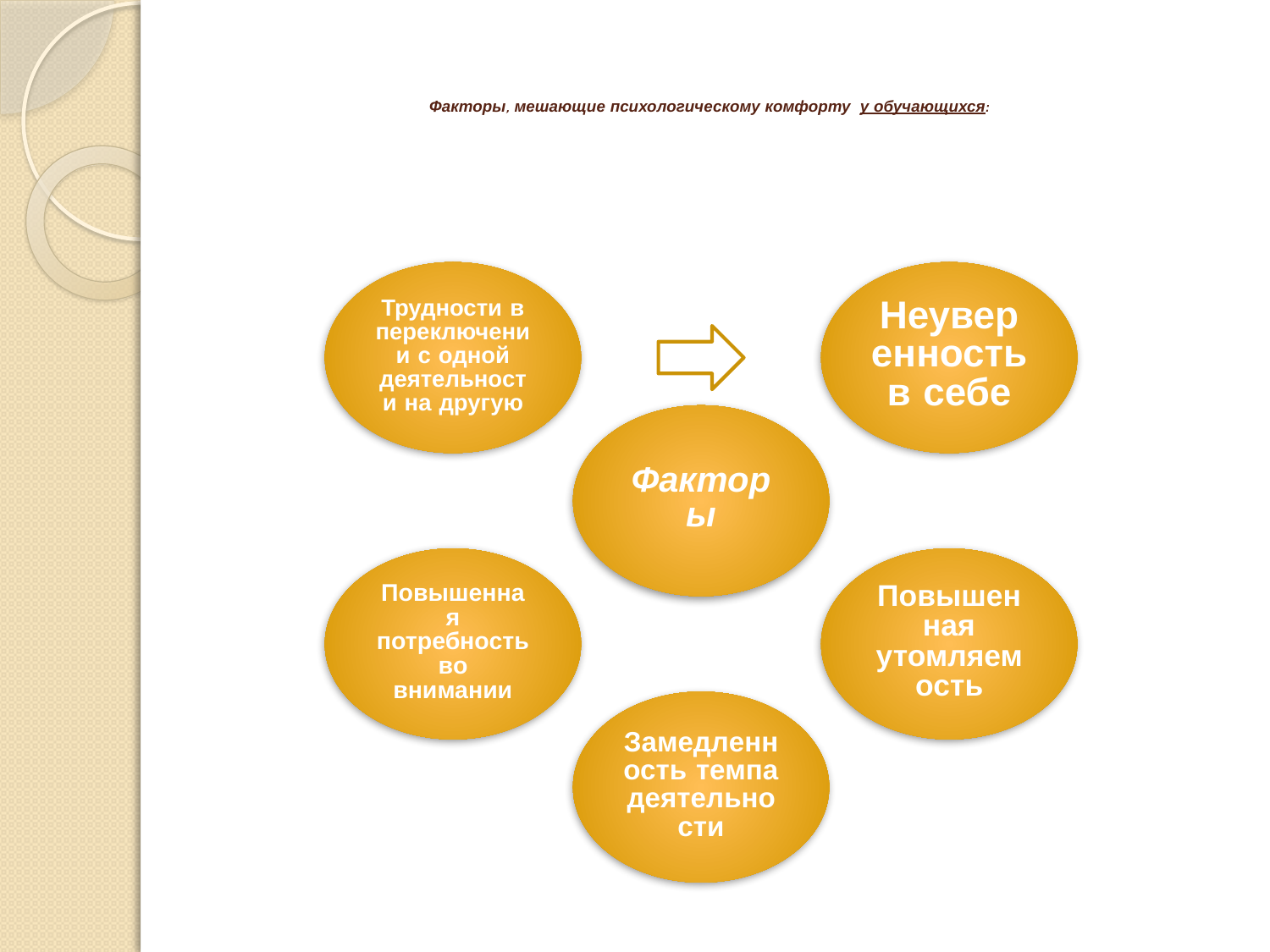

# Факторы, мешающие психологическому комфорту  у обучающихся:
Факторы
Неуверенность в себе
Повышенная утомляемость
Замедленность темпа деятельности
Повышенная потребность во внимании
Трудности в переключении с одной деятельности на другую